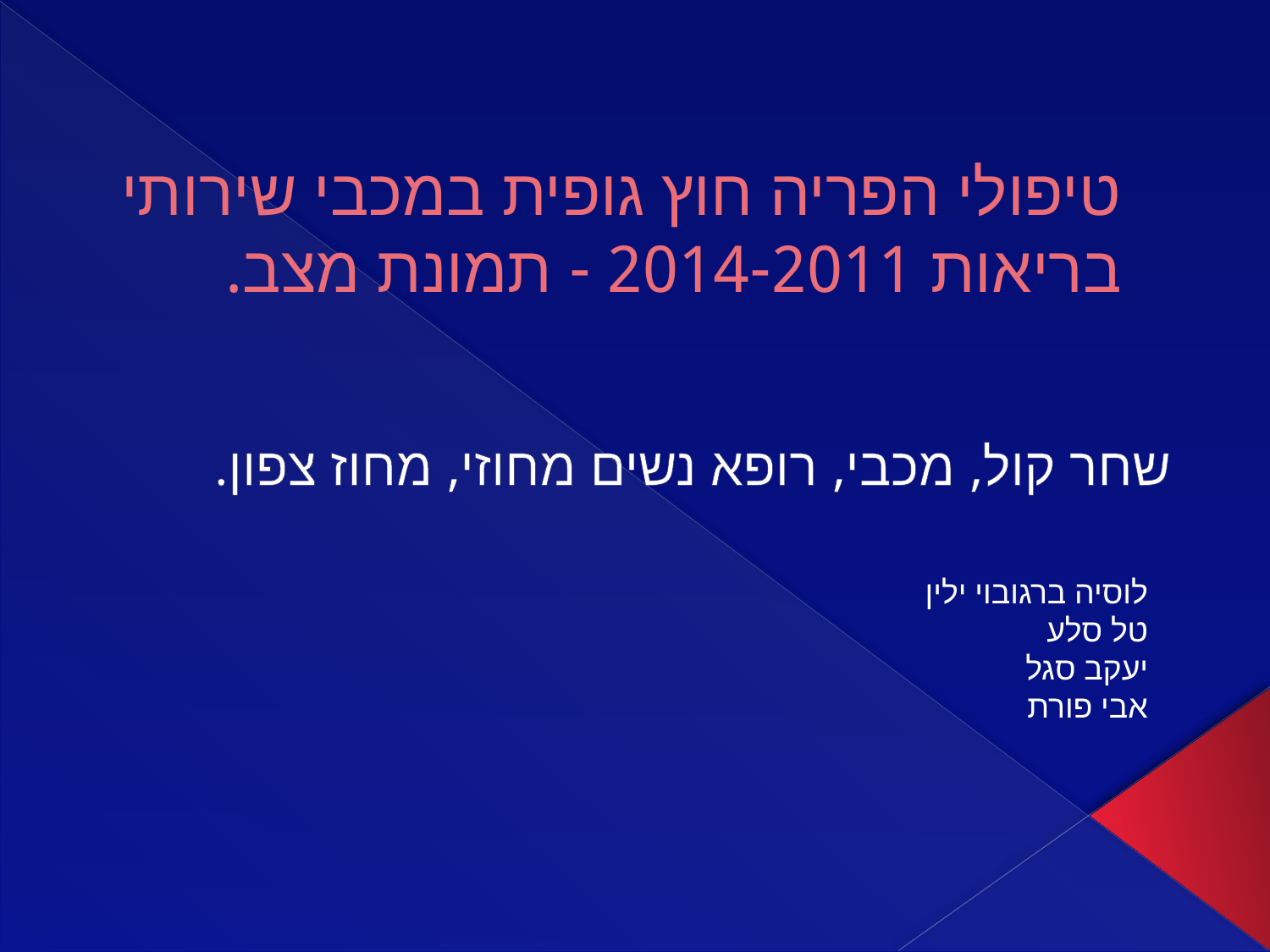

# טיפולי הפריה חוץ גופית במכבי שירותי בריאות 2014-2011 - תמונת מצב.
שחר קול, מכבי, רופא נשים מחוזי, מחוז צפון.
לוסיה ברגובוי ילין
טל סלע
יעקב סגל
אבי פורת